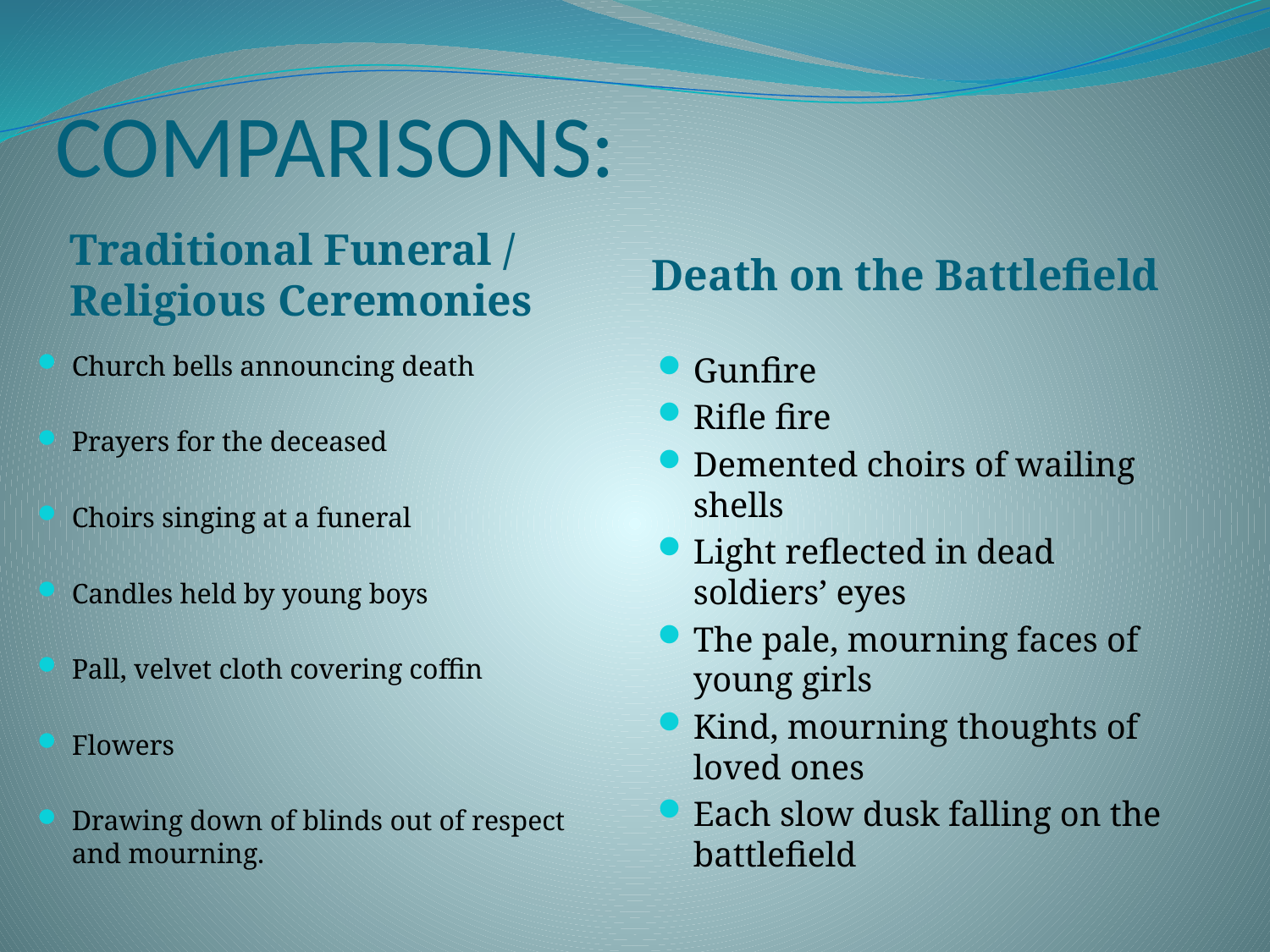

# COMPARISONS:
Traditional Funeral / Religious Ceremonies

Death on the Battlefield

Church bells announcing death

Prayers for the deceased

Choirs singing at a funeral

Candles held by young boys

Pall, velvet cloth covering coffin

Flowers

Drawing down of blinds out of respect and mourning.

Gunfire
Rifle fire
Demented choirs of wailing shells
Light reflected in dead soldiers’ eyes
The pale, mourning faces of young girls
Kind, mourning thoughts of loved ones
Each slow dusk falling on the battlefield